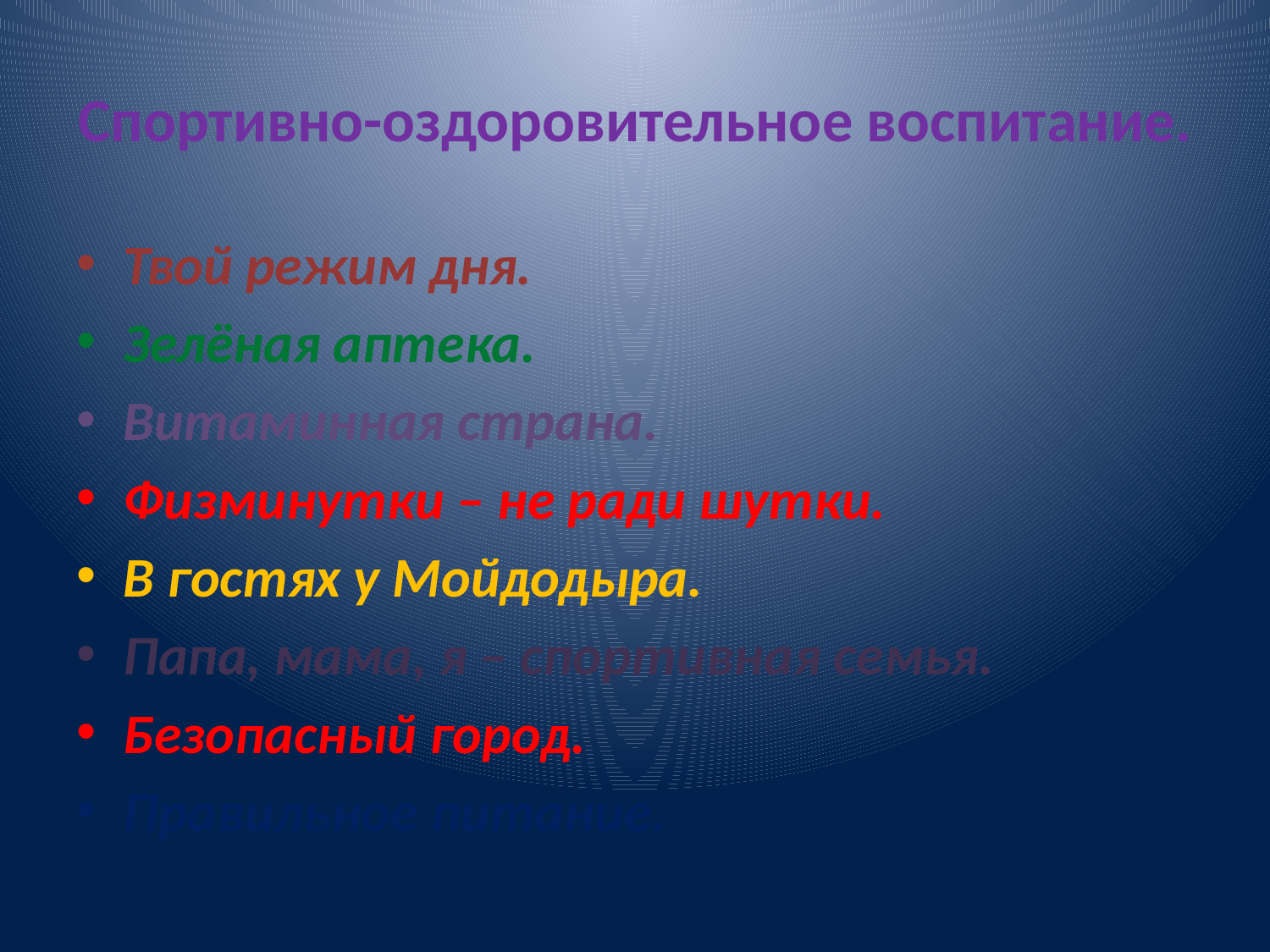

# Спортивно-оздоровительное воспитание.
Твой режим дня.
Зелёная аптека.
Витаминная страна.
Физминутки – не ради шутки.
В гостях у Мойдодыра.
Папа, мама, я – спортивная семья.
Безопасный город.
Правильное питание.